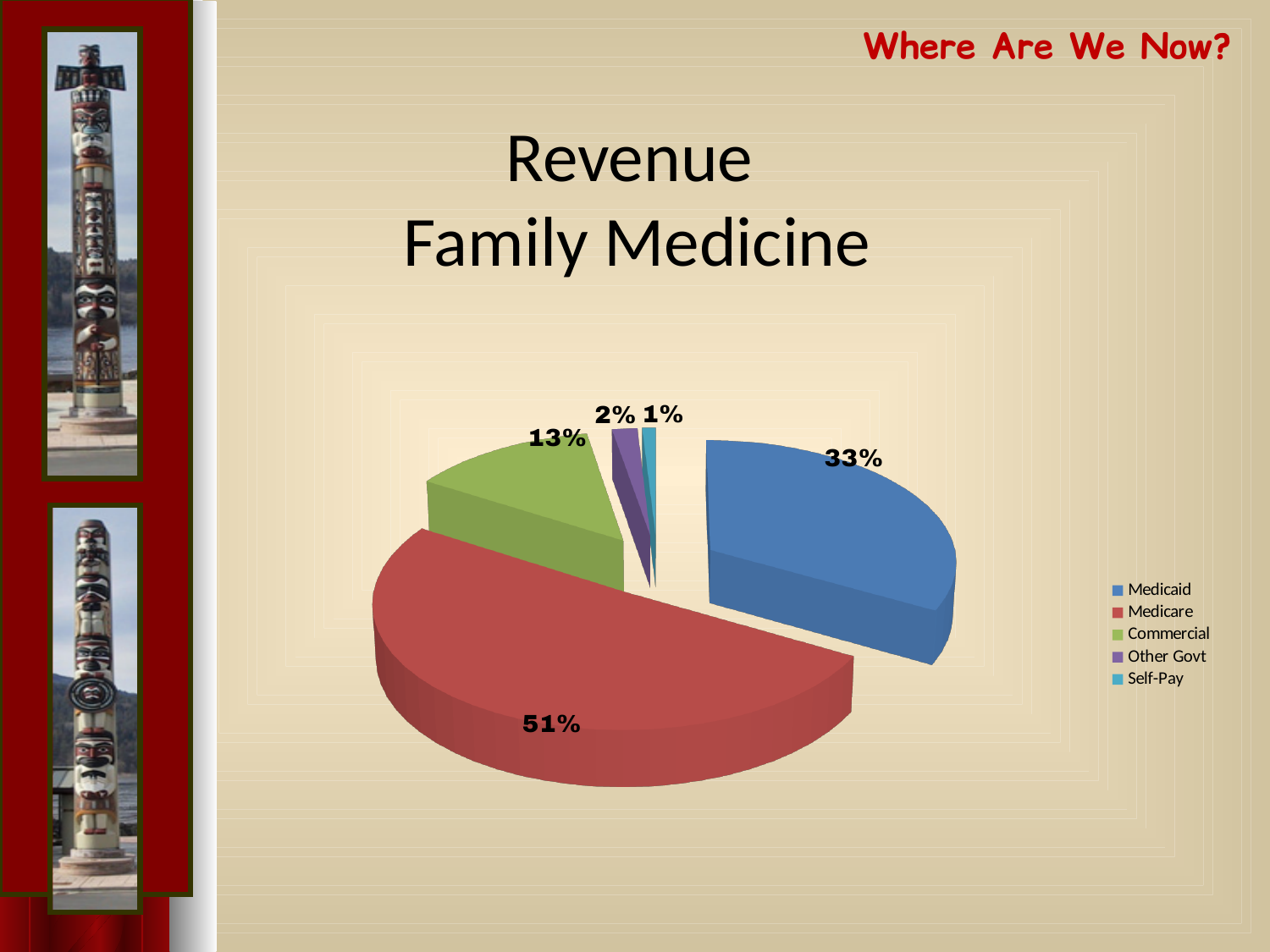

Where Are We Now?
Revenue
Family Medicine

[unsupported chart]